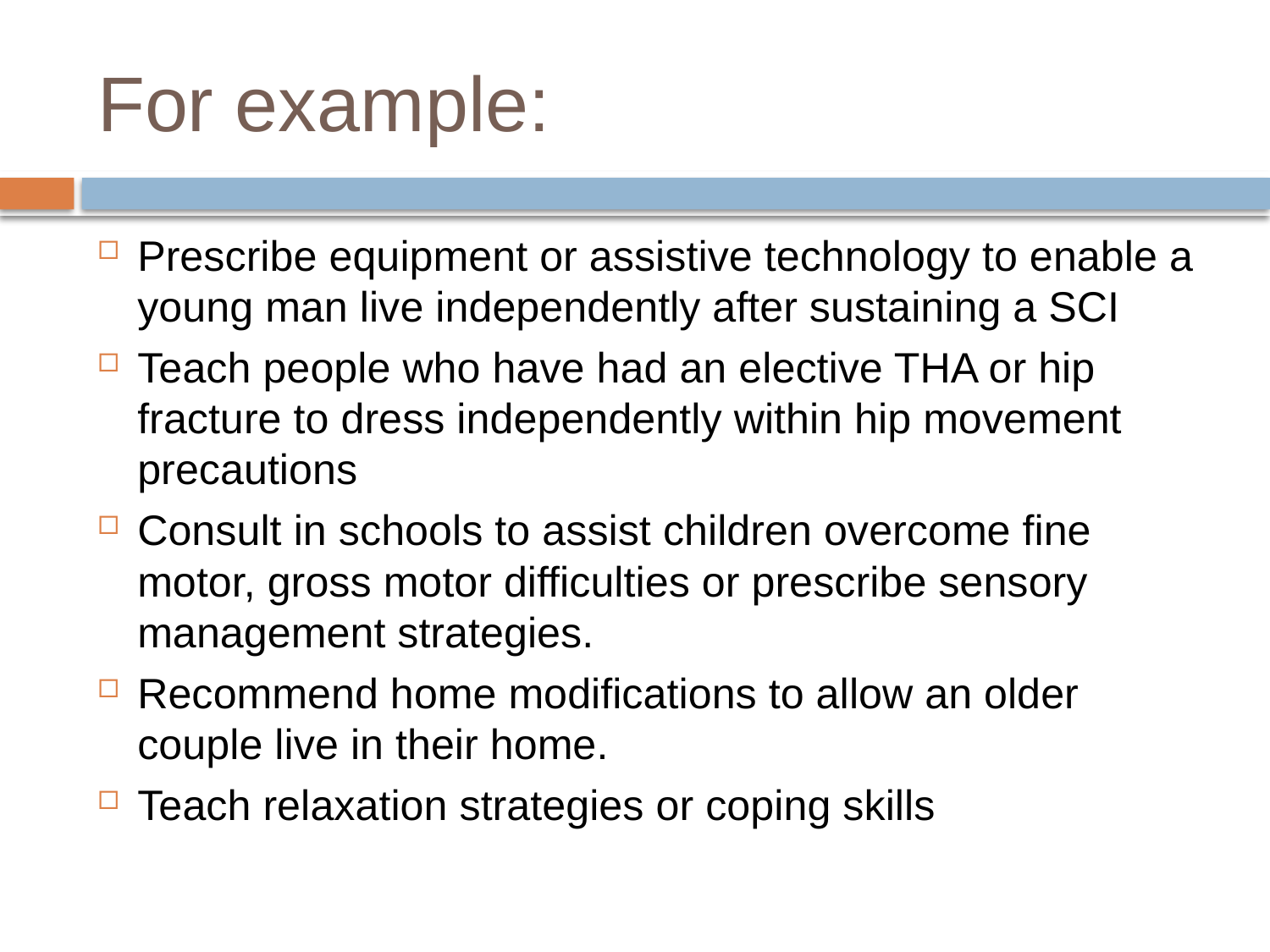

# For example:
Prescribe equipment or assistive technology to enable a young man live independently after sustaining a SCI
Teach people who have had an elective THA or hip fracture to dress independently within hip movement precautions
Consult in schools to assist children overcome fine motor, gross motor difficulties or prescribe sensory management strategies.
Recommend home modifications to allow an older couple live in their home.
Teach relaxation strategies or coping skills